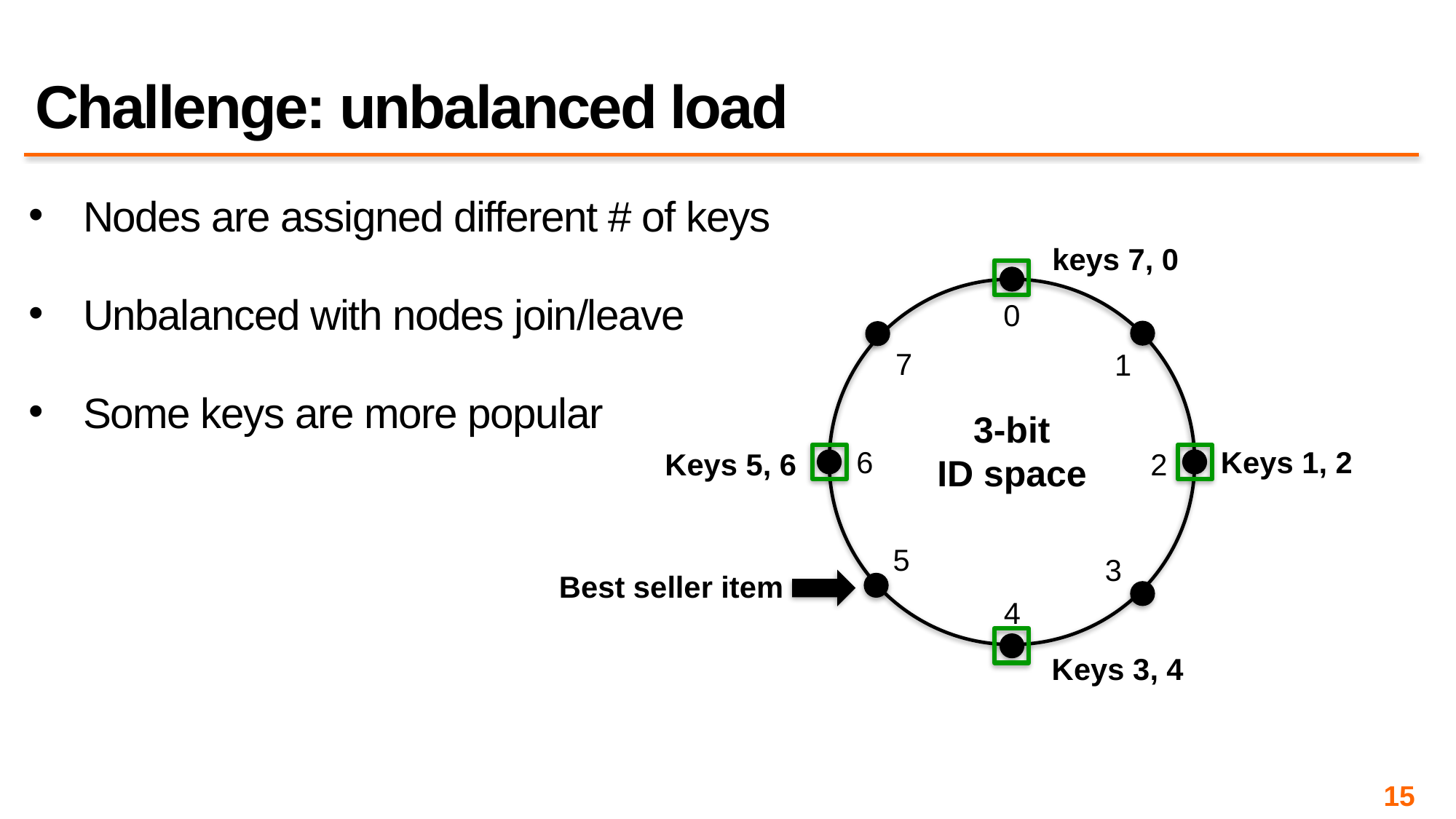

# Challenge: unbalanced load
Nodes are assigned different # of keys

Unbalanced with nodes join/leave

Some keys are more popular

keys 7, 0

0

7
1
3-bit
ID space
6
2

5
3

4

Keys 1, 2
Keys 5, 6

Best seller item

Keys 3, 4
15